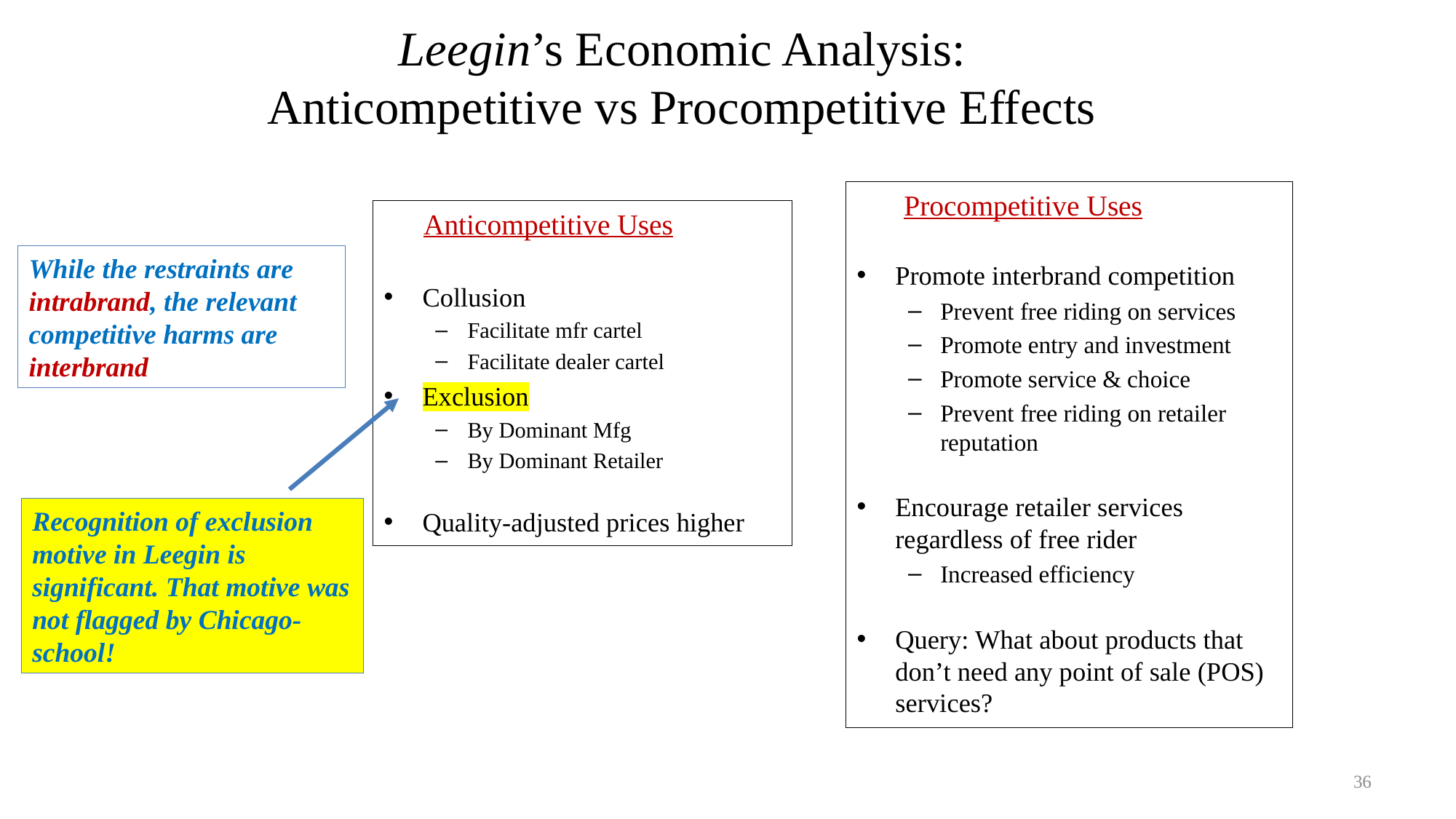

# Leegin’s Economic Analysis: Anticompetitive vs Procompetitive Effects
       Procompetitive Uses
Promote interbrand competition
Prevent free riding on services
Promote entry and investment
Promote service & choice
Prevent free riding on retailer reputation
Encourage retailer services regardless of free rider
Increased efficiency
Query: What about products that don’t need any point of sale (POS) services?
       Anticompetitive Uses
Collusion
Facilitate mfr cartel
Facilitate dealer cartel
Exclusion
By Dominant Mfg
By Dominant Retailer
Quality-adjusted prices higher
While the restraints are intrabrand, the relevant competitive harms are interbrand
Recognition of exclusion motive in Leegin is significant. That motive was not flagged by Chicago-school!
36